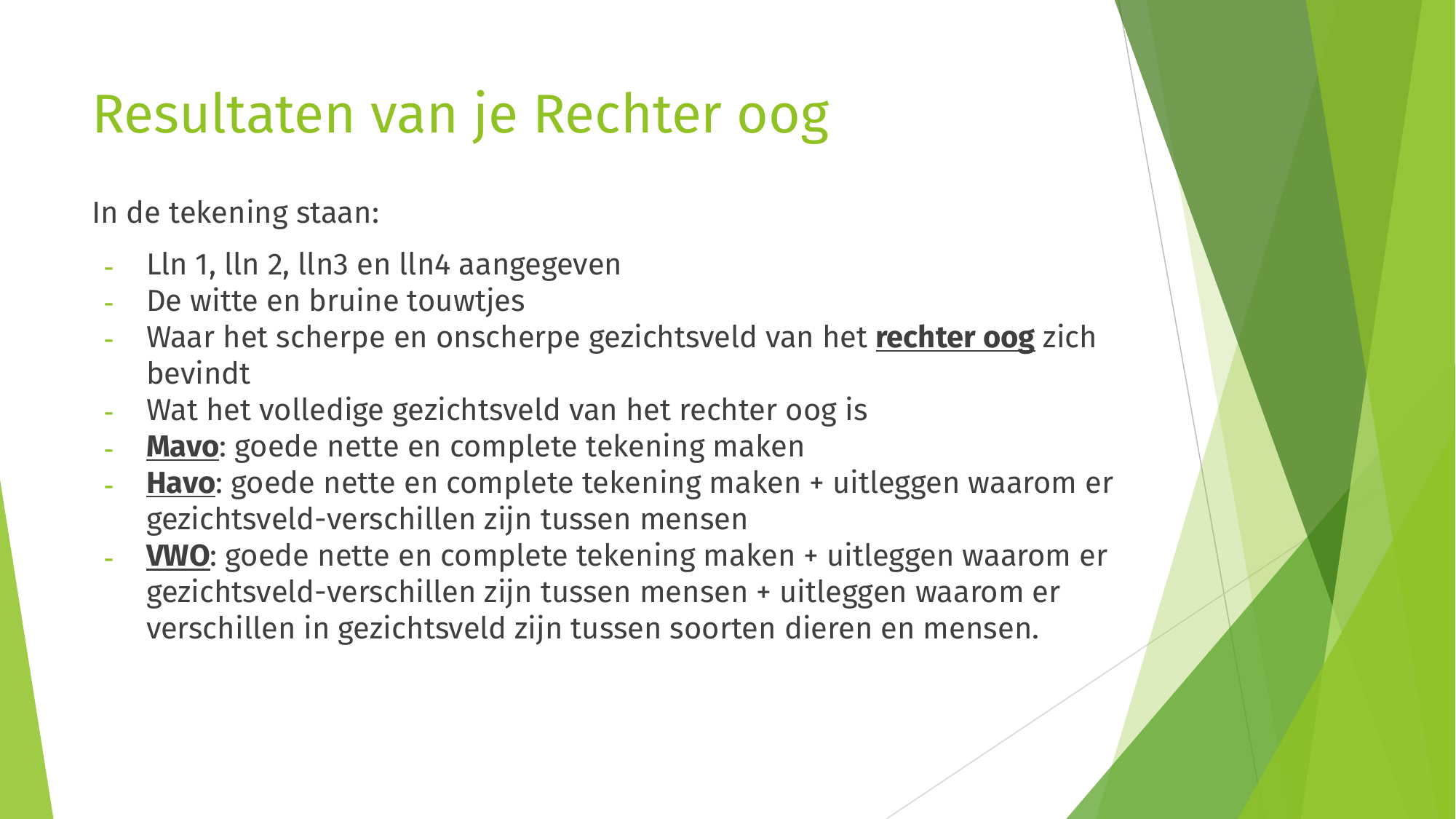

# Resultaten van je Rechter oog
In de tekening staan:
Lln 1, lln 2, lln3 en lln4 aangegeven
De witte en bruine touwtjes
Waar het scherpe en onscherpe gezichtsveld van het rechter oog zich bevindt
Wat het volledige gezichtsveld van het rechter oog is
Mavo: goede nette en complete tekening maken
Havo: goede nette en complete tekening maken + uitleggen waarom er gezichtsveld-verschillen zijn tussen mensen
VWO: goede nette en complete tekening maken + uitleggen waarom er gezichtsveld-verschillen zijn tussen mensen + uitleggen waarom er verschillen in gezichtsveld zijn tussen soorten dieren en mensen.